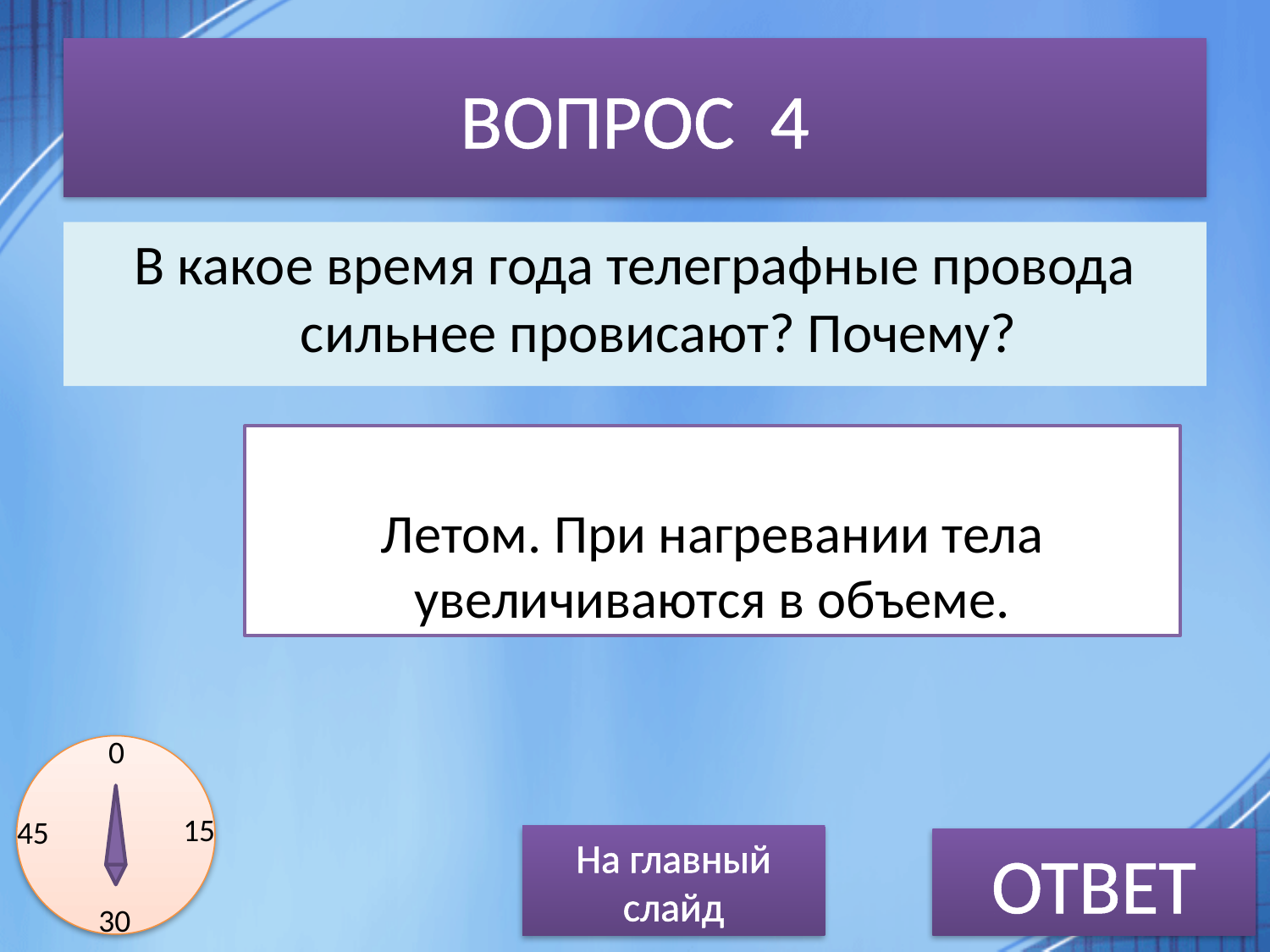

# ВОПРОС  4
В какое время года телеграфные провода сильнее провисают? Почему?

Летом. При нагревании тела увеличиваются в объеме.

0

15
45
На главный слайд
ОТВЕТ
30